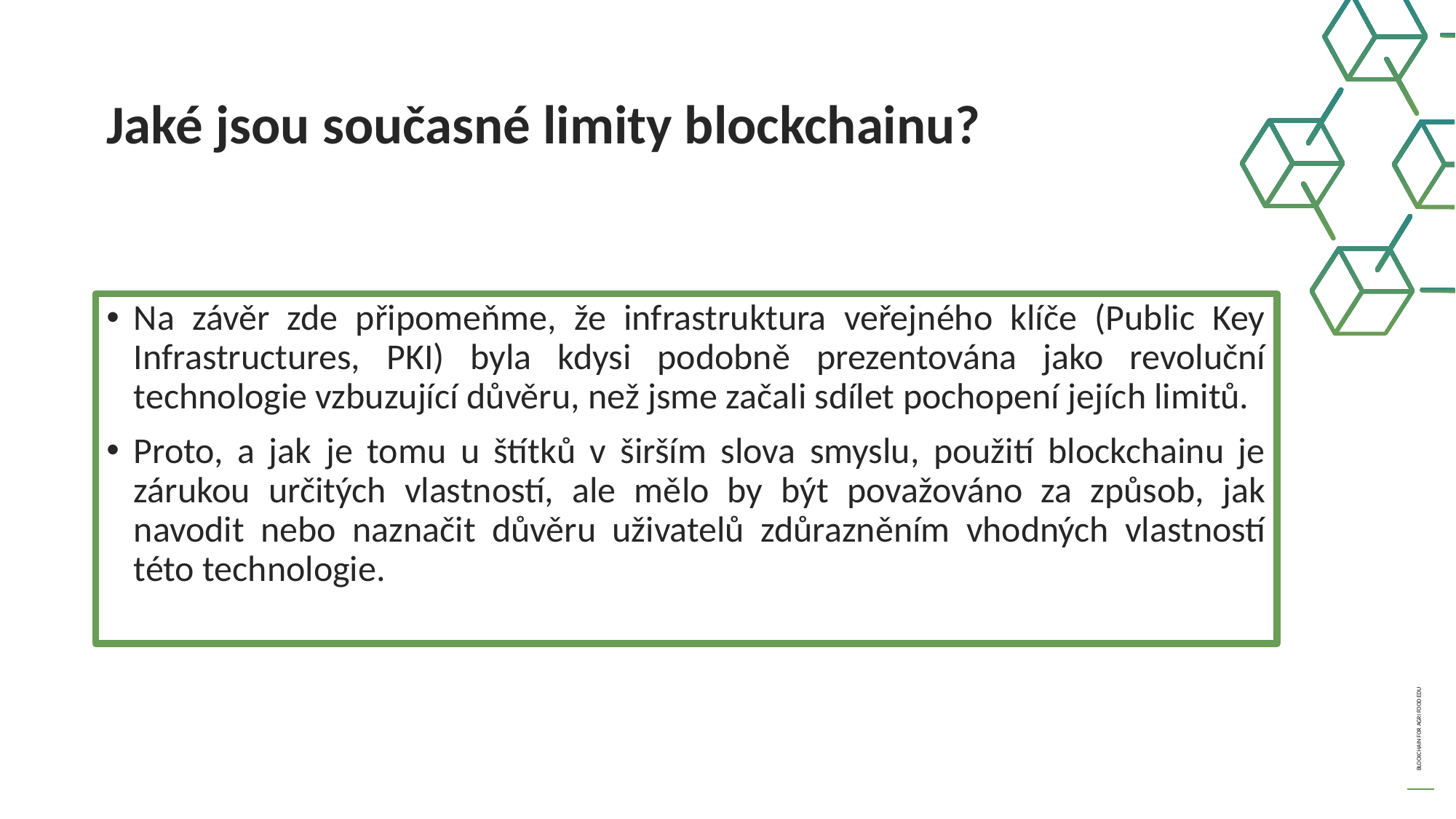

Jaké jsou současné limity blockchainu?
Na závěr zde připomeňme, že infrastruktura veřejného klíče (Public Key Infrastructures, PKI) byla kdysi podobně prezentována jako revoluční technologie vzbuzující důvěru, než jsme začali sdílet pochopení jejích limitů.
Proto, a jak je tomu u štítků v širším slova smyslu, použití blockchainu je zárukou určitých vlastností, ale mělo by být považováno za způsob, jak navodit nebo naznačit důvěru uživatelů zdůrazněním vhodných vlastností této technologie.